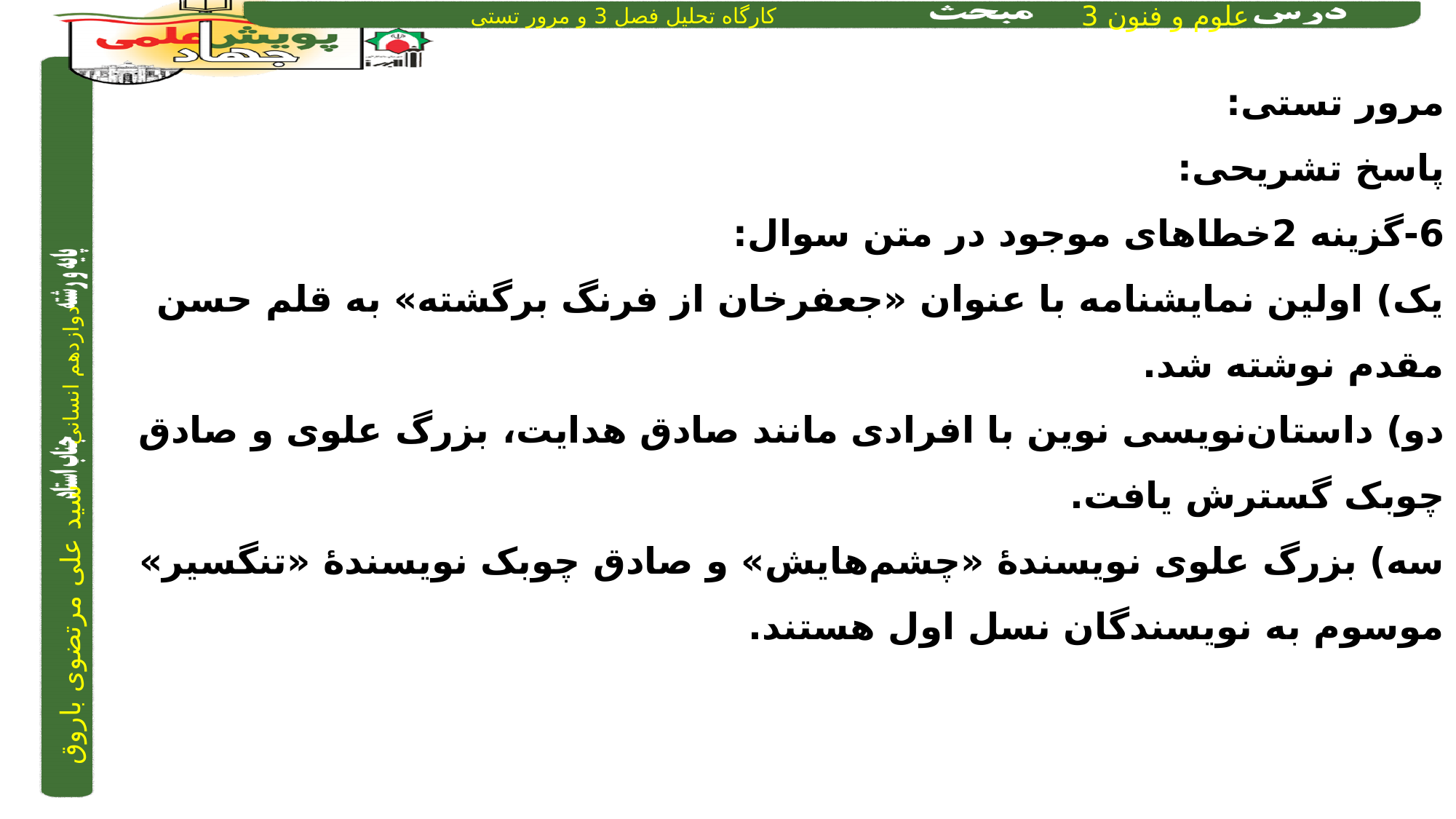

مرور تستی:
پاسخ تشریحی:
6-گزینه 2خطاهای موجود در متن سوال:
یک) اولين نمايشنامه با عنوان «جعفرخان از فرنگ برگشته» به قلم حسن مقدم نوشته شد.
دو) داستان‌نويسی نوين با افرادی مانند صادق هدايت، بزرگ علوی و صادق چوبک گسترش يافت.
سه) بزرگ علوی نويسندۀ «چشم‌هايش» و صادق چوبک نويسندۀ «تنگسير» موسوم به نويسندگان نسل اول هستند.